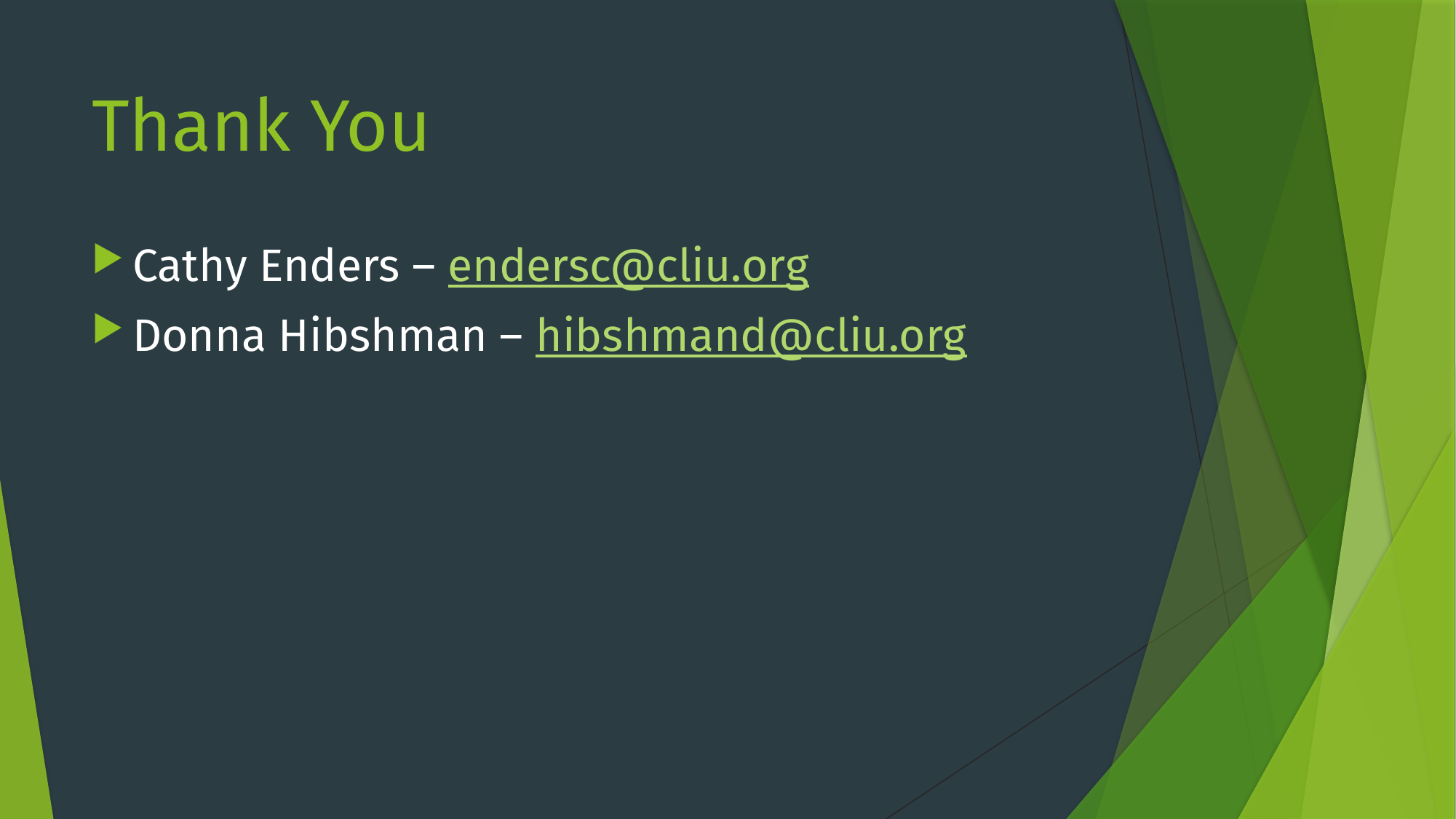

# Thank You
Cathy Enders – endersc@cliu.org
Donna Hibshman – hibshmand@cliu.org